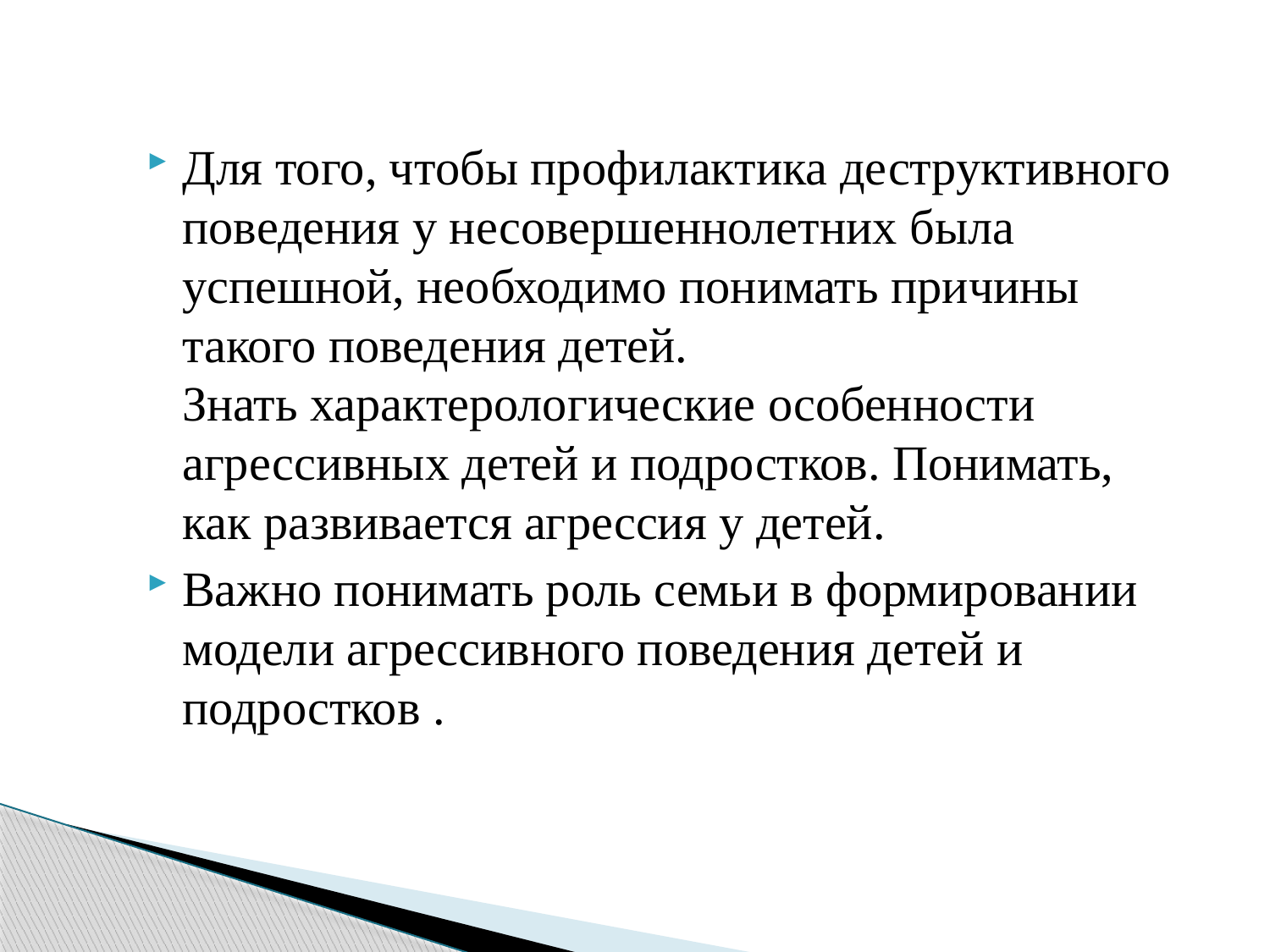

Для того, чтобы профилактика деструктивного поведения у несовершеннолетних была успешной, необходимо понимать причины такого поведения детей. Знать характерологические особенности агрессивных детей и подростков. Понимать, как развивается агрессия у детей.
Важно понимать роль семьи в формировании модели агрессивного поведения детей и подростков .